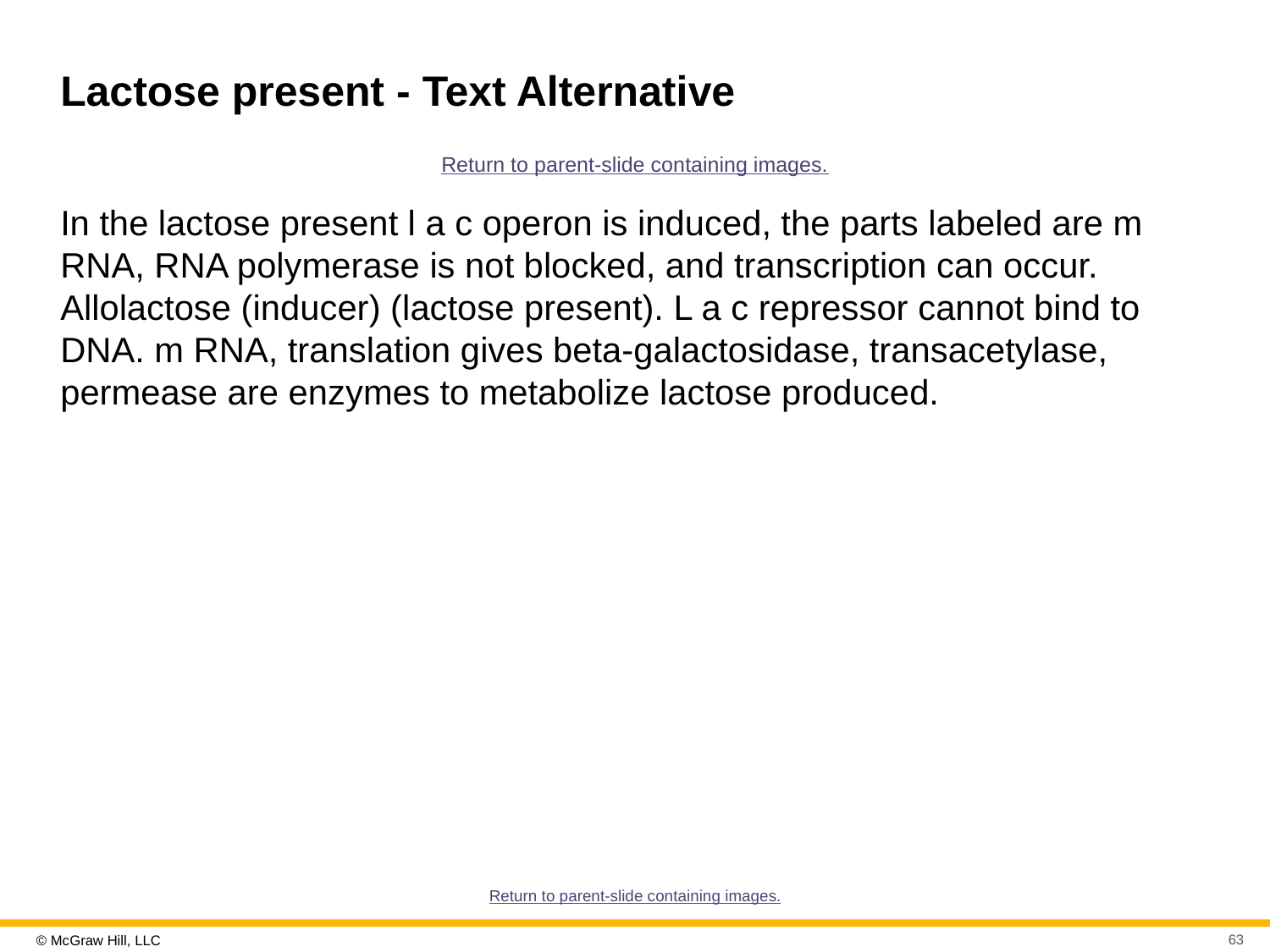

# Lactose present - Text Alternative
Return to parent-slide containing images.
In the lactose present l a c operon is induced, the parts labeled are m RNA, RNA polymerase is not blocked, and transcription can occur. Allolactose (inducer) (lactose present). L a c repressor cannot bind to DNA. m RNA, translation gives beta-galactosidase, transacetylase, permease are enzymes to metabolize lactose produced.
Return to parent-slide containing images.
63